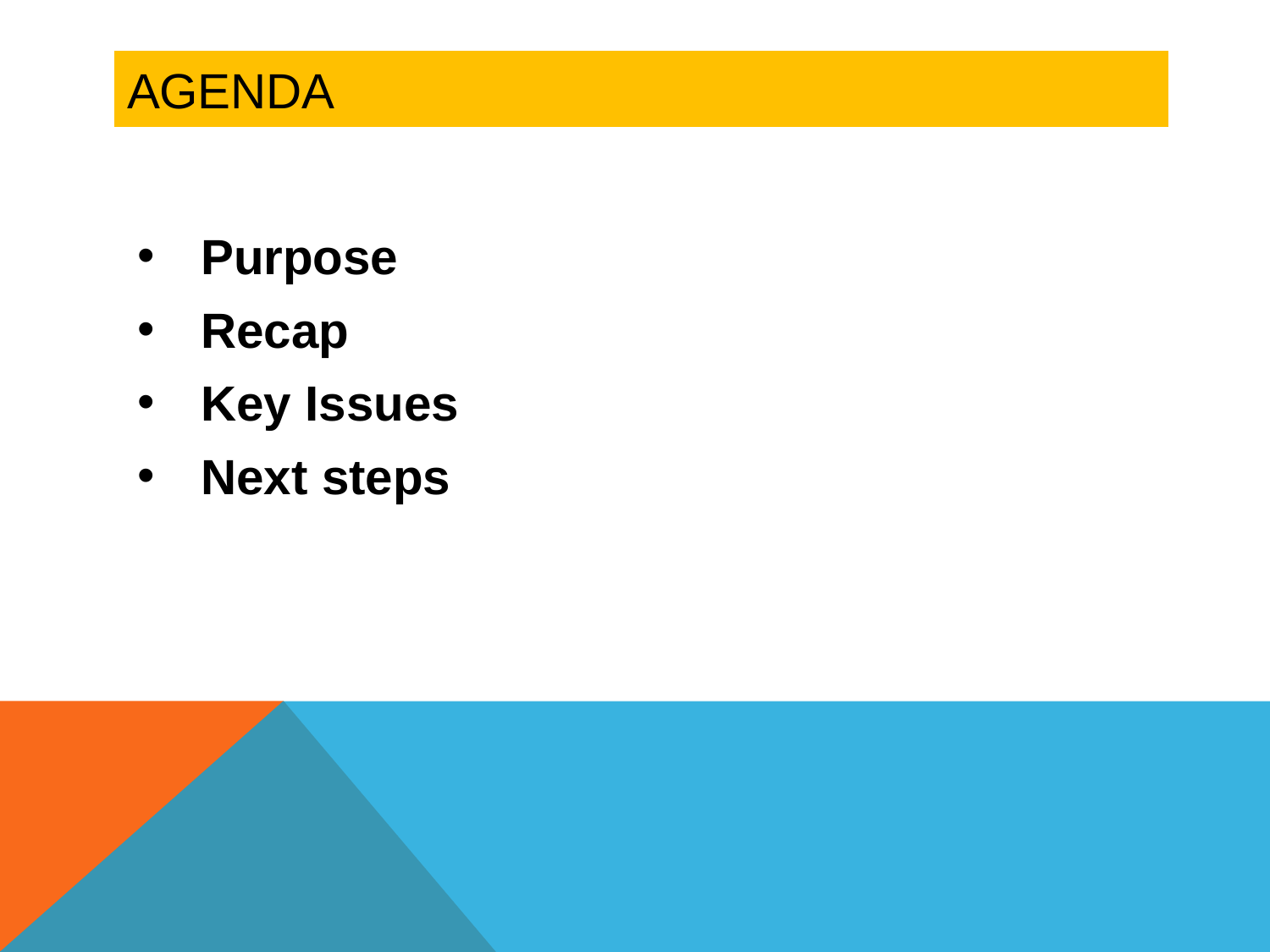

# agenda

Purpose
Recap
Key Issues
Next steps